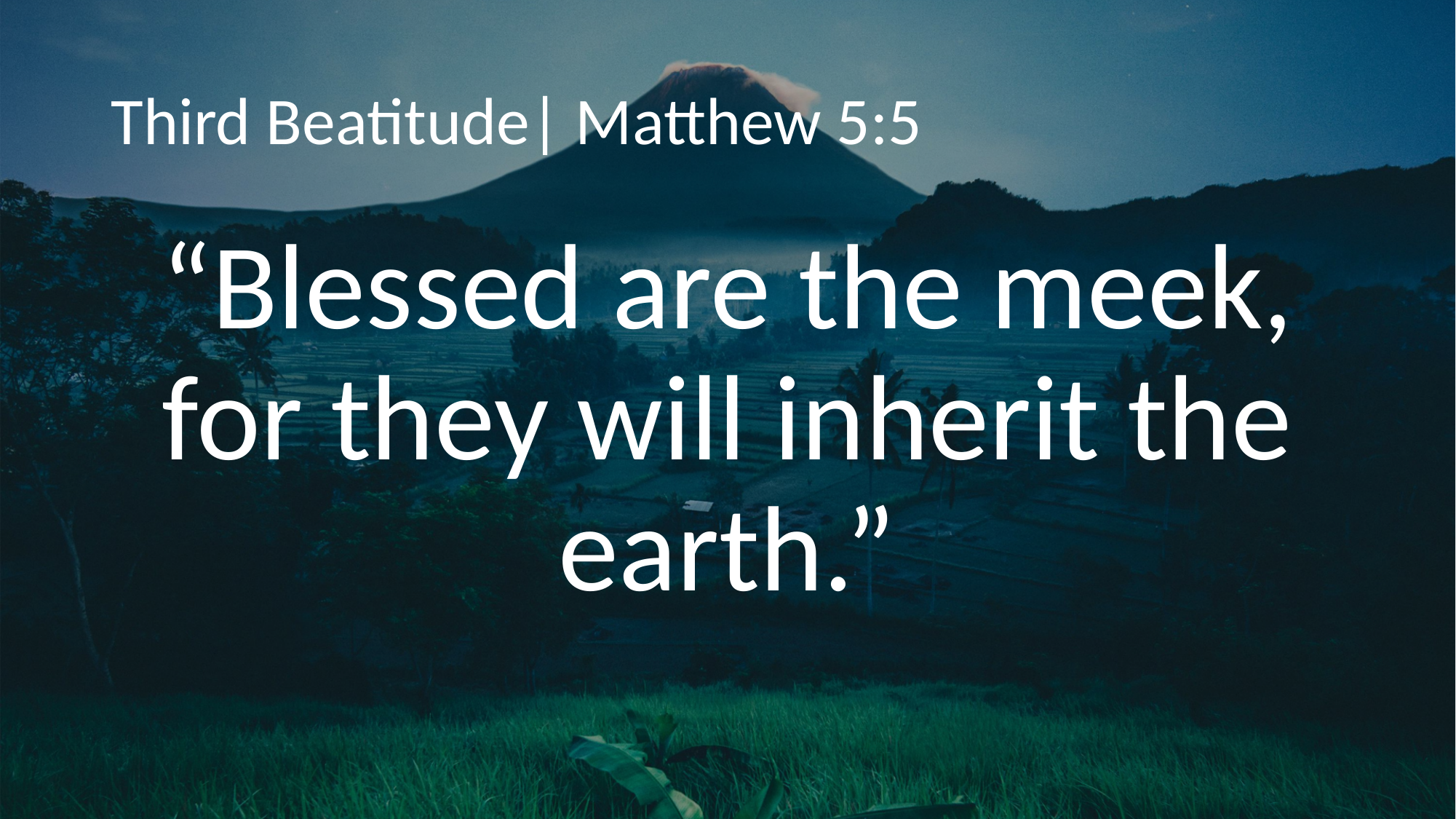

# Third Beatitude| Matthew 5:5
“Blessed are the meek, for they will inherit the earth.”